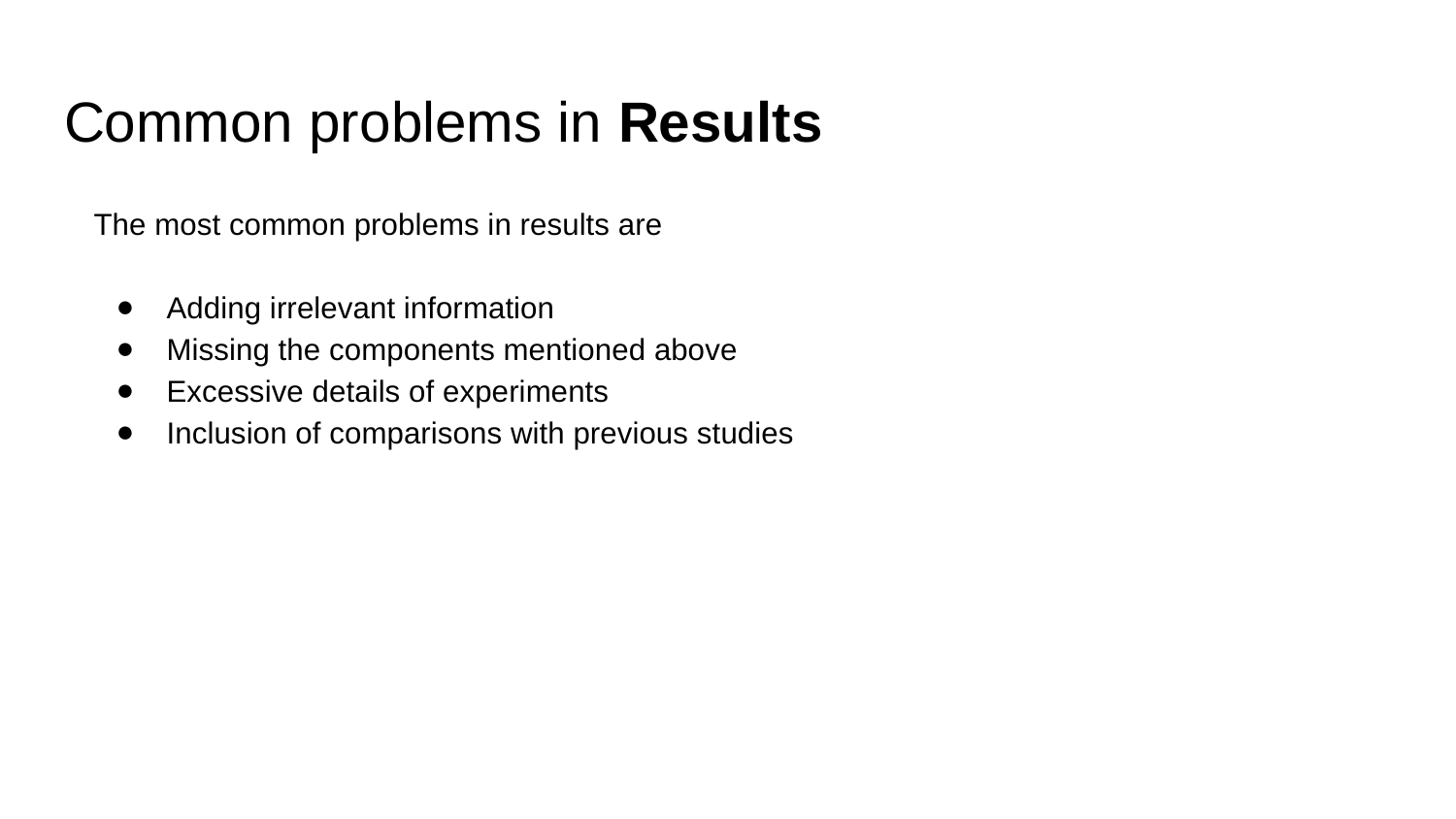

# Common problems in Results
The most common problems in results are

Adding irrelevant information
Missing the components mentioned above
Excessive details of experiments
Inclusion of comparisons with previous studies